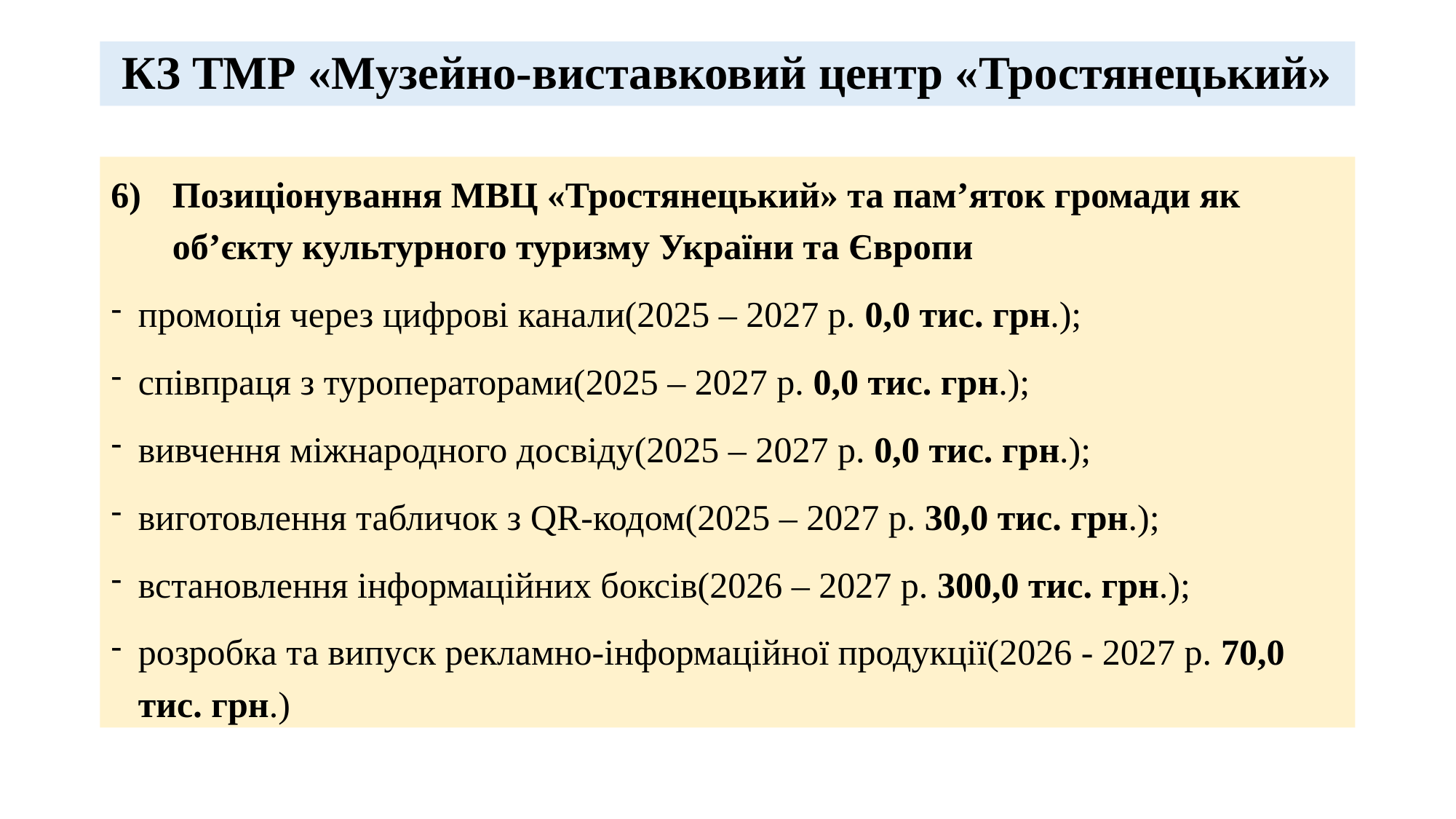

# КЗ ТМР «Музейно-виставковий центр «Тростянецький»
Позиціонування МВЦ «Тростянецький» та пам’яток громади як об’єкту культурного туризму України та Європи
промоція через цифрові канали(2025 – 2027 р. 0,0 тис. грн.);
співпраця з туроператорами(2025 – 2027 р. 0,0 тис. грн.);
вивчення міжнародного досвіду(2025 – 2027 р. 0,0 тис. грн.);
виготовлення табличок з QR-кодом(2025 – 2027 р. 30,0 тис. грн.);
встановлення інформаційних боксів(2026 – 2027 р. 300,0 тис. грн.);
розробка та випуск рекламно-інформаційної продукції(2026 - 2027 р. 70,0 тис. грн.)